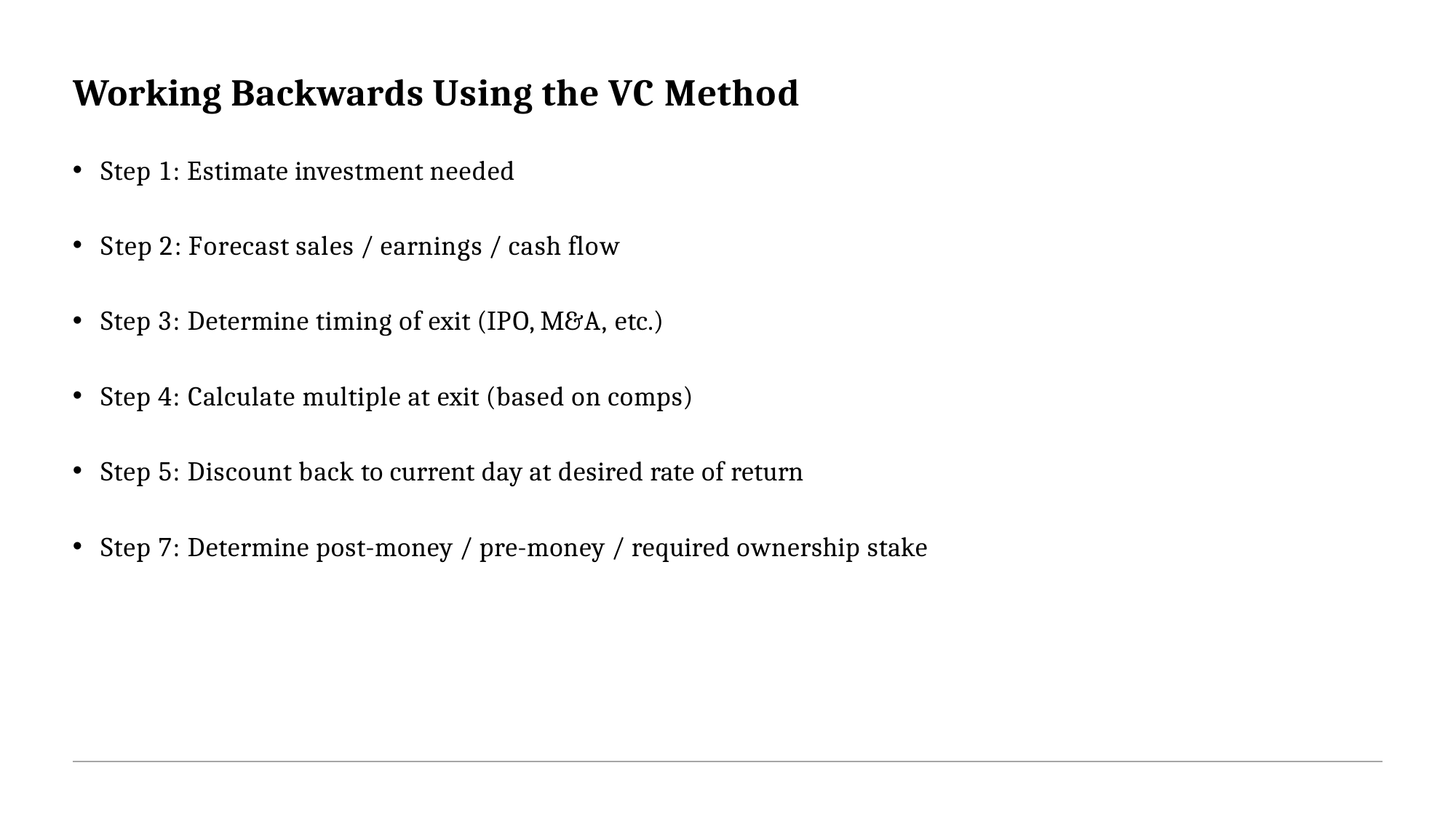

# Working Backwards Using the VC Method
Step 1: Estimate investment needed

Step 2: Forecast sales / earnings / cash flow

Step 3: Determine timing of exit (IPO, M&A, etc.)

Step 4: Calculate multiple at exit (based on comps)

Step 5: Discount back to current day at desired rate of return

Step 7: Determine post-money / pre-money / required ownership stake